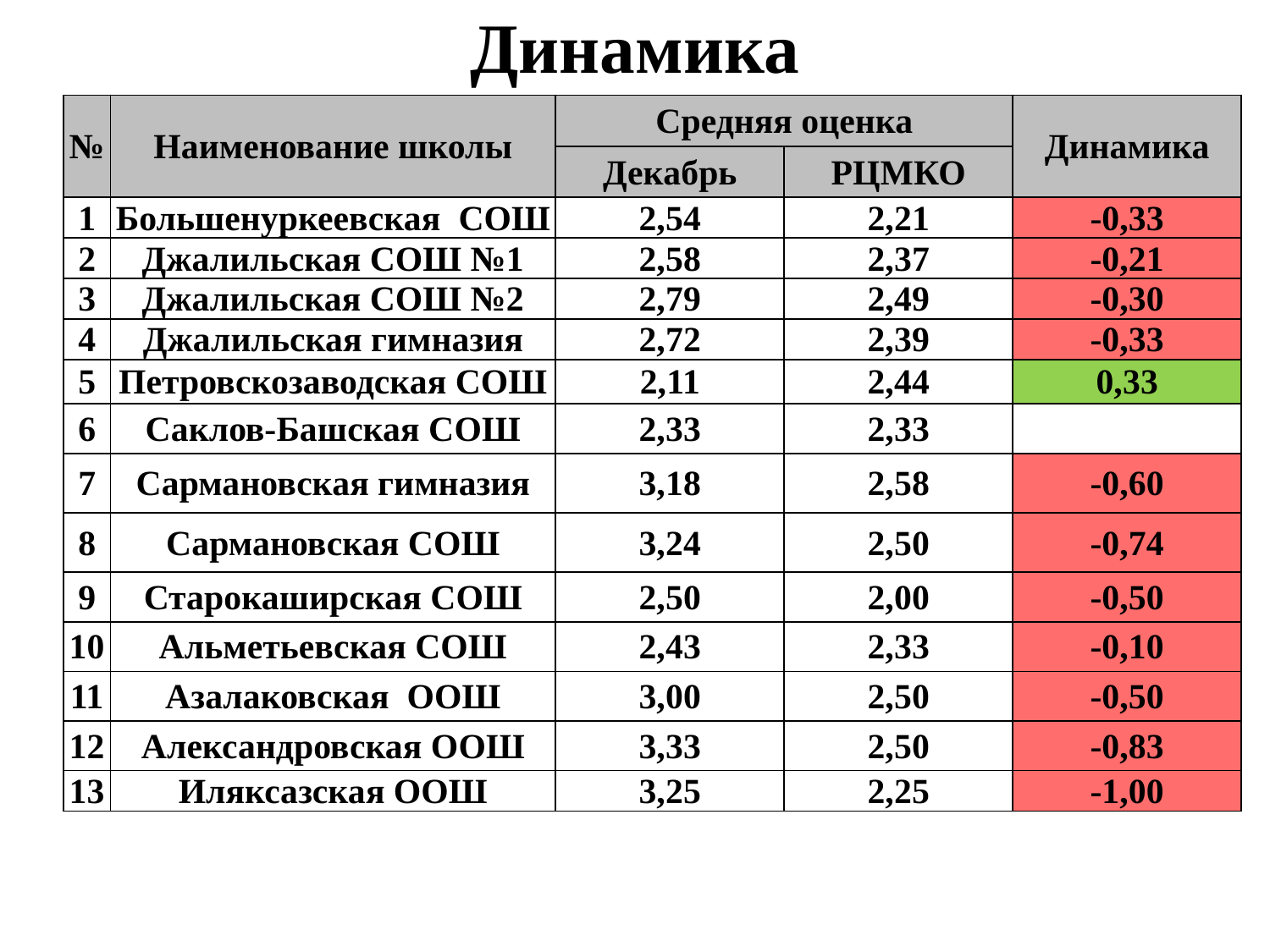

# Динамика
| № | Наименование школы | Средняя оценка |  | Динамика |
| --- | --- | --- | --- | --- |
|  |  | Декабрь | РЦМКО |  |
| 1 | Большенуркеевская СОШ | 2,54 | 2,21 | -0,33 |
| 2 | Джалильская СОШ №1 | 2,58 | 2,37 | -0,21 |
| 3 | Джалильская СОШ №2 | 2,79 | 2,49 | -0,30 |
| 4 | Джалильская гимназия | 2,72 | 2,39 | -0,33 |
| 5 | Петровскозаводская СОШ | 2,11 | 2,44 | 0,33 |
| 6 | Саклов-Башская СОШ | 2,33 | 2,33 |  |
| 7 | Сармановская гимназия | 3,18 | 2,58 | -0,60 |
| 8 | Сармановская СОШ | 3,24 | 2,50 | -0,74 |
| 9 | Старокаширская СОШ | 2,50 | 2,00 | -0,50 |
| 10 | Альметьевская СОШ | 2,43 | 2,33 | -0,10 |
| 11 | Азалаковская ООШ | 3,00 | 2,50 | -0,50 |
| 12 | Александровская ООШ | 3,33 | 2,50 | -0,83 |
| 13 | Иляксазская ООШ | 3,25 | 2,25 | -1,00 |